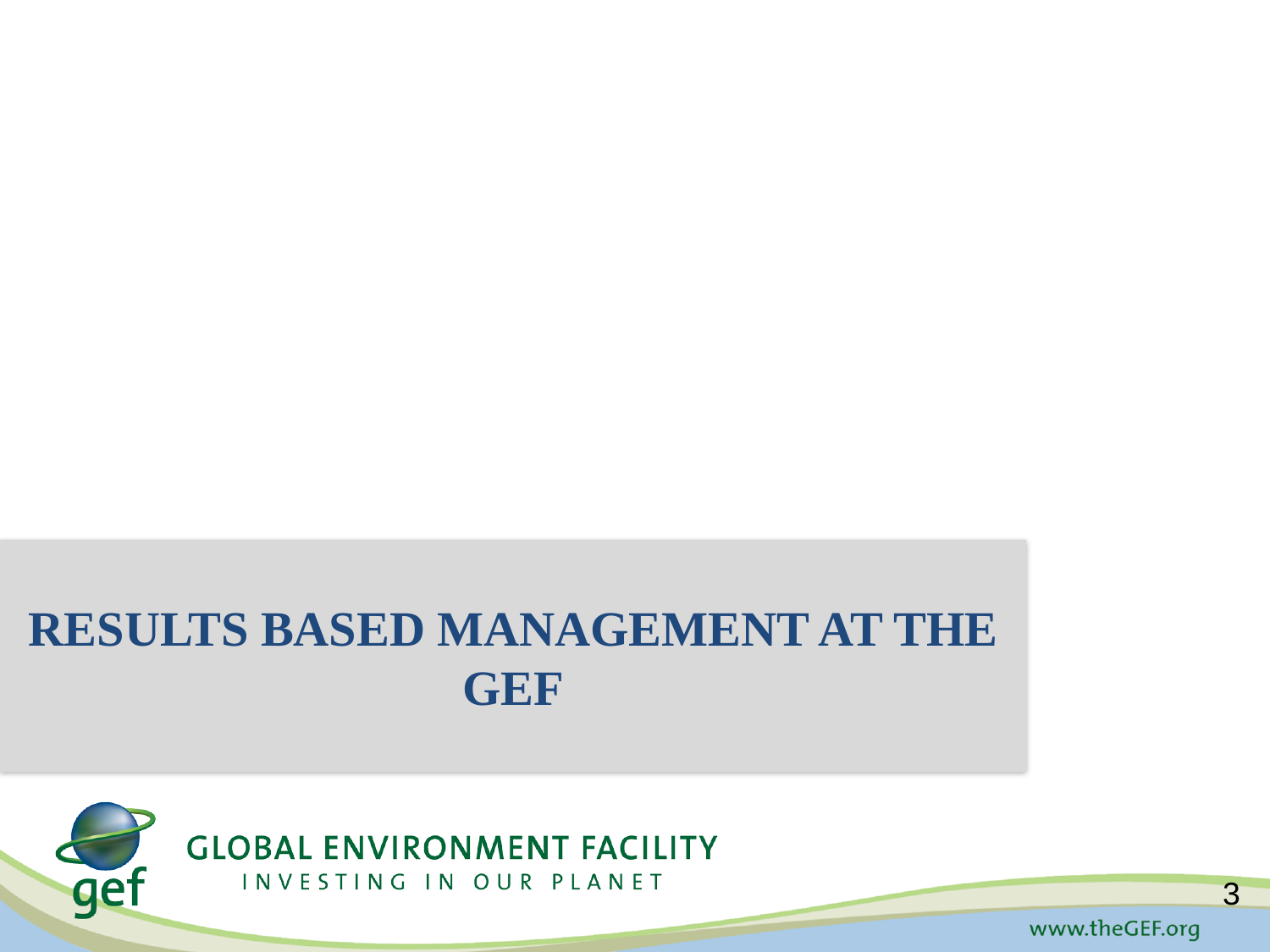

Results Based Management at the GEF
3